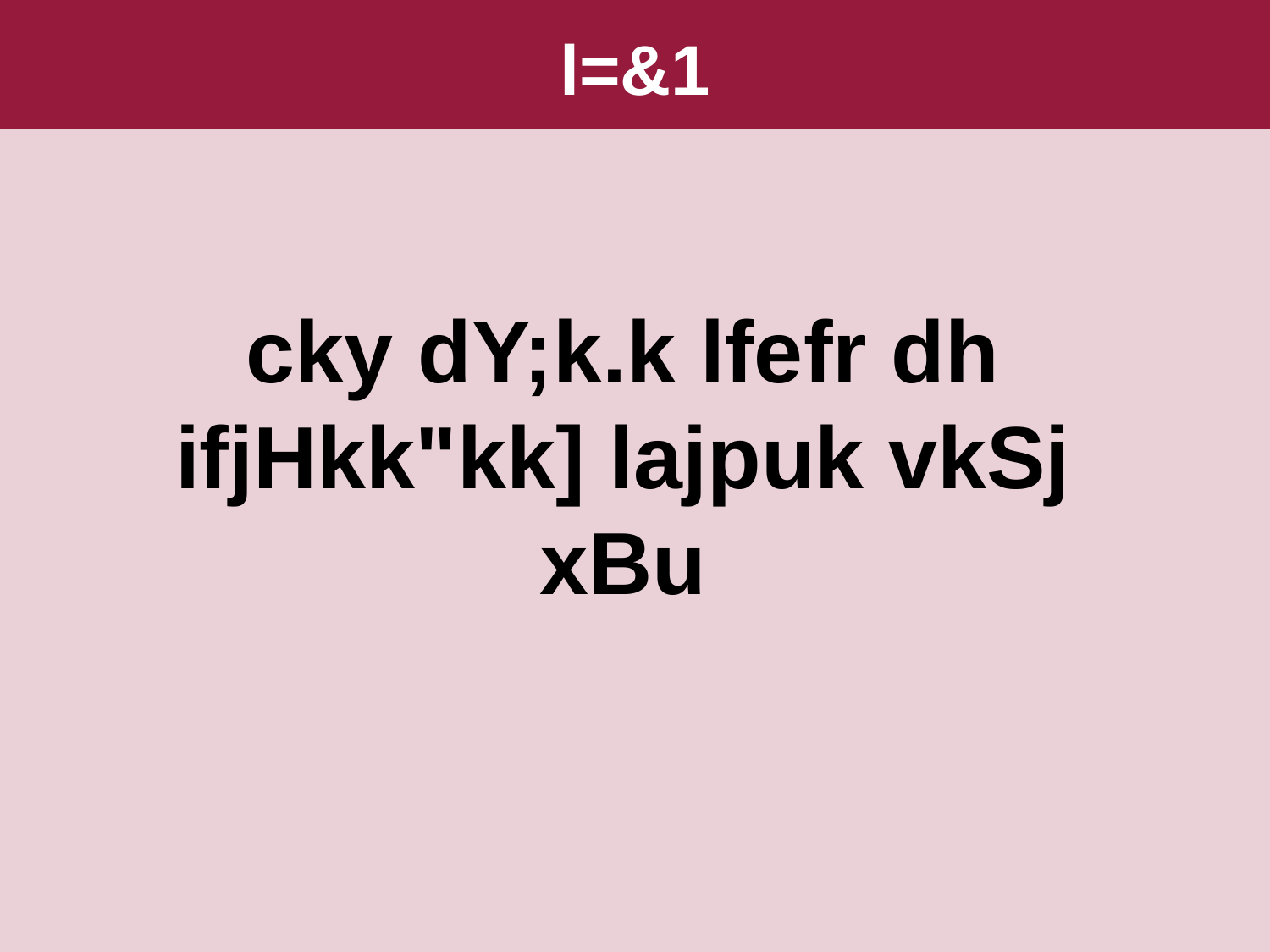

l=&1
cky dY;k.k lfefr dh ifjHkk"kk] lajpuk vkSj xBu